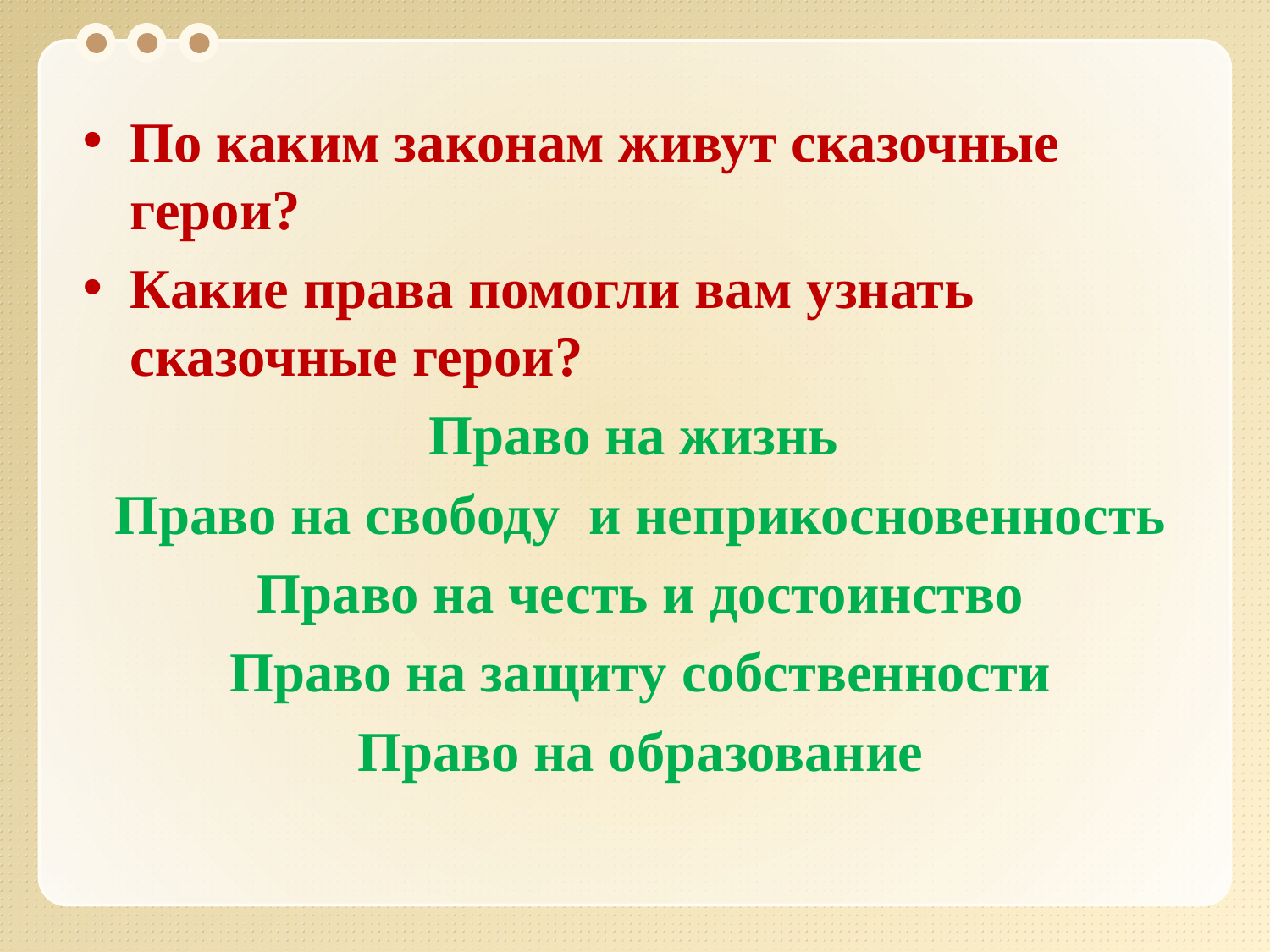

По каким законам живут сказочные герои?
Какие права помогли вам узнать сказочные герои?
Право на жизнь
 Право на свободу  и неприкосновенность
 Право на честь и достоинство
 Право на защиту собственности
 Право на образование